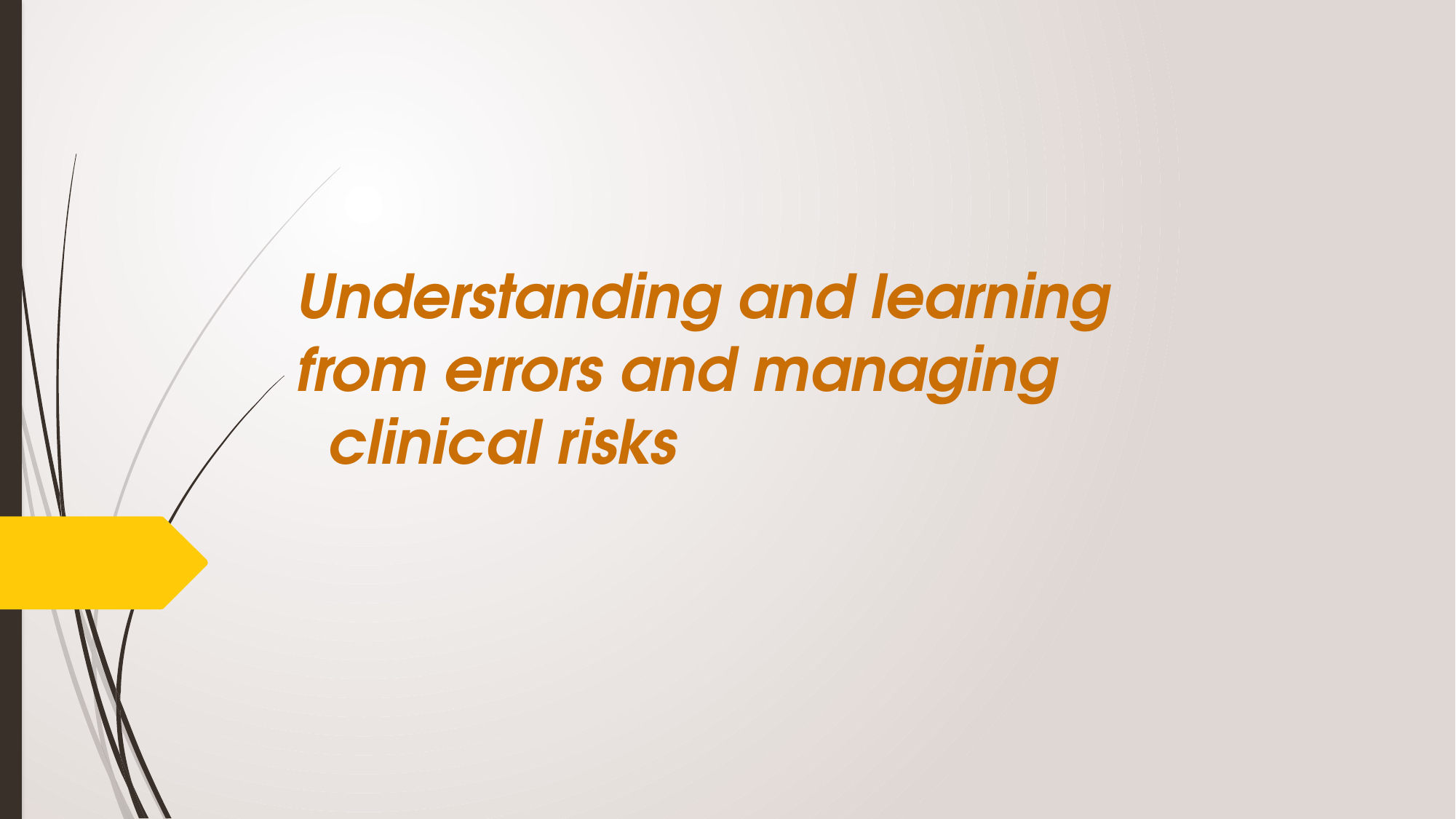

# Understanding and learning from errors and managing clinical risks